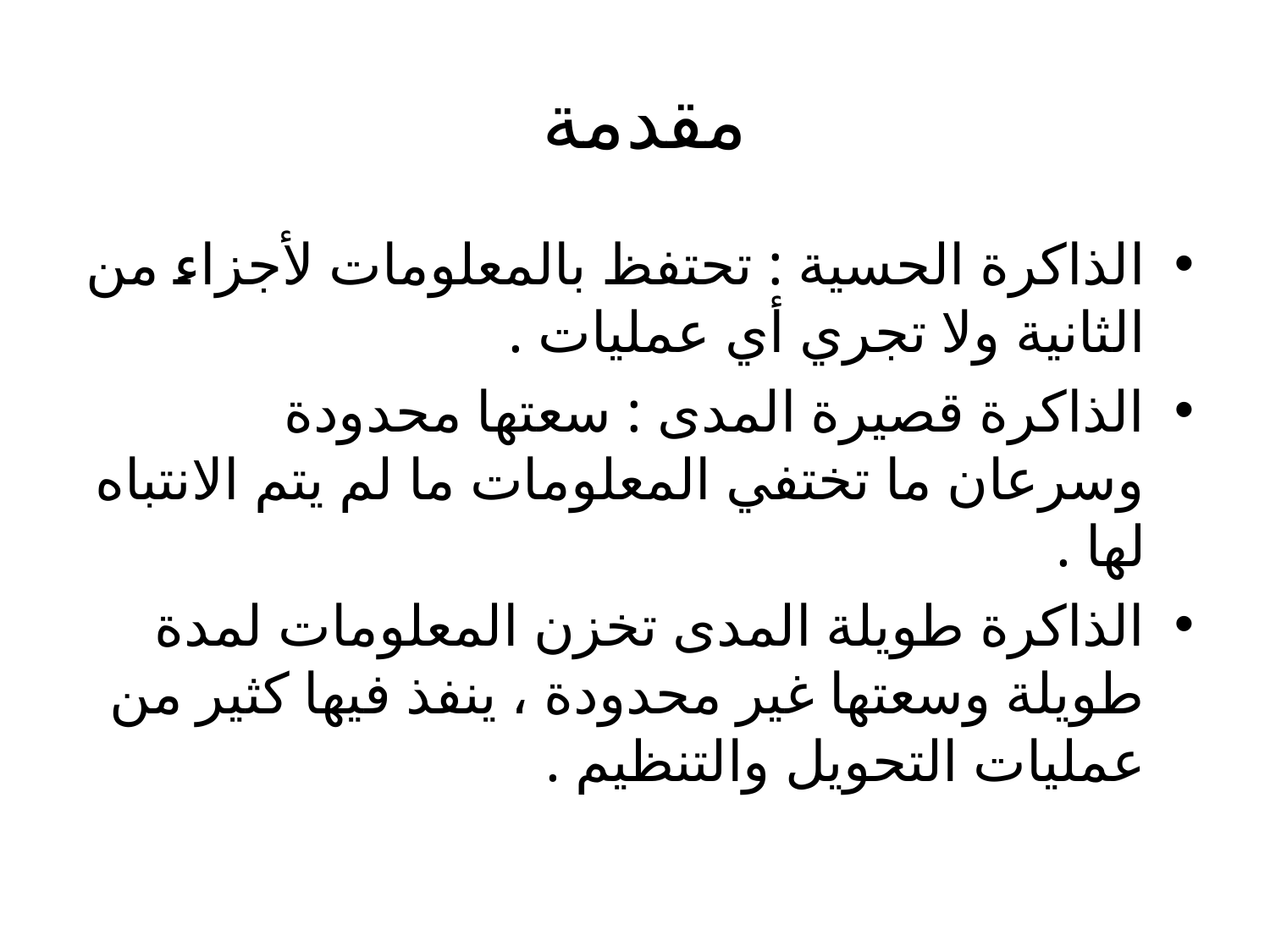

# مقدمة
الذاكرة الحسية : تحتفظ بالمعلومات لأجزاء من الثانية ولا تجري أي عمليات .
الذاكرة قصيرة المدى : سعتها محدودة وسرعان ما تختفي المعلومات ما لم يتم الانتباه لها .
الذاكرة طويلة المدى تخزن المعلومات لمدة طويلة وسعتها غير محدودة ، ينفذ فيها كثير من عمليات التحويل والتنظيم .